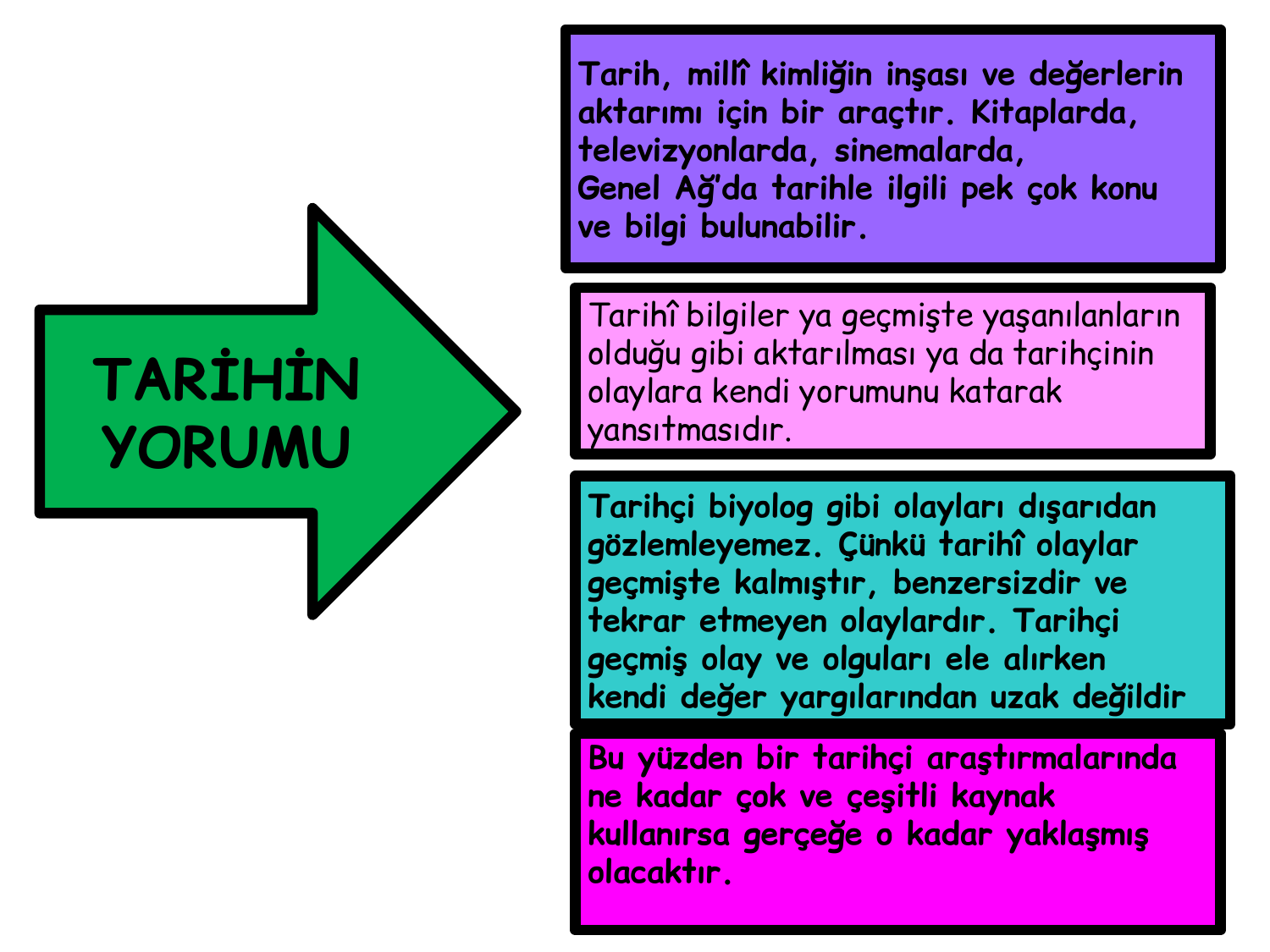

Tarih, millî kimliğin inşası ve değerlerin
aktarımı için bir araçtır. Kitaplarda,
televizyonlarda, sinemalarda,
Genel Ağ’da tarihle ilgili pek çok konu
ve bilgi bulunabilir.
TARİHİN YORUMU
Tarihî bilgiler ya geçmişte yaşanılanların
olduğu gibi aktarılması ya da tarihçinin olaylara kendi yorumunu katarak yansıtmasıdır.
Tarihçi biyolog gibi olayları dışarıdan
gözlemleyemez. Çünkü tarihî olaylar
geçmişte kalmıştır, benzersizdir ve
tekrar etmeyen olaylardır. Tarihçi
geçmiş olay ve olguları ele alırken
kendi değer yargılarından uzak değildir

Bu yüzden bir tarihçi araştırmalarında
ne kadar çok ve çeşitli kaynak kullanırsa gerçeğe o kadar yaklaşmış olacaktır.